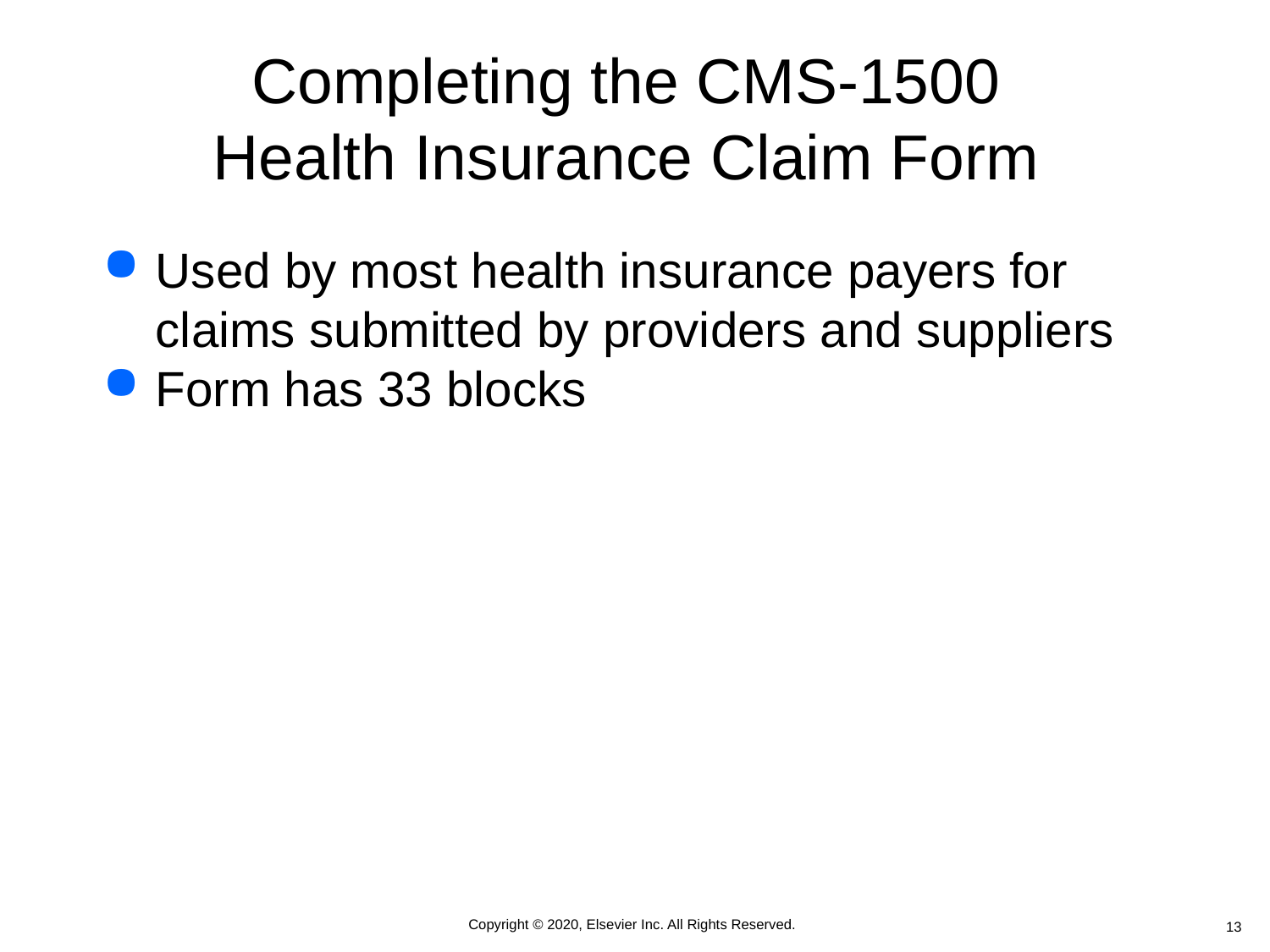

# Completing the CMS-1500 Health Insurance Claim Form
Used by most health insurance payers for claims submitted by providers and suppliers
Form has 33 blocks